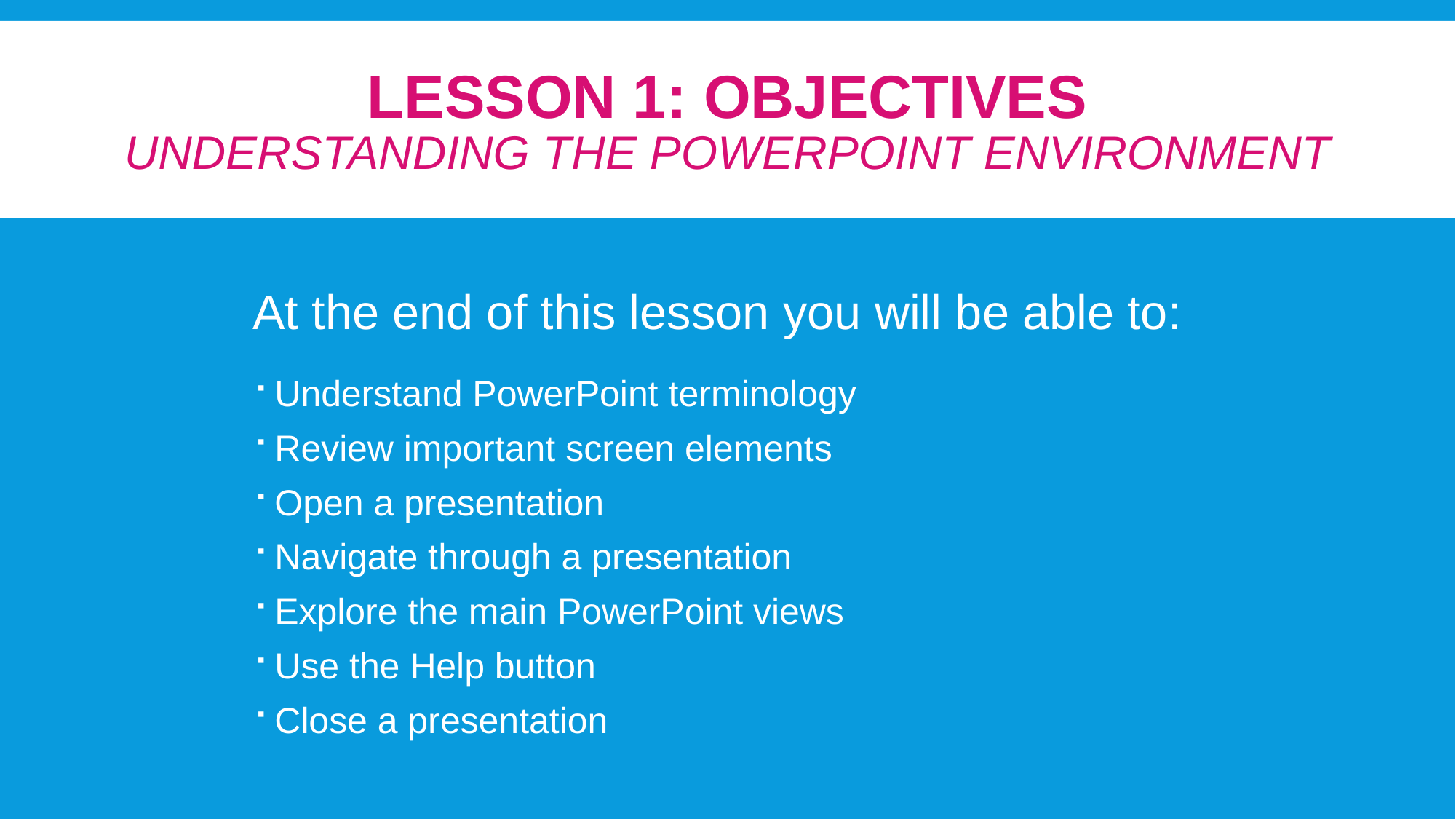

# Lesson 1: Objectives Understanding the PowerPoint Environment
At the end of this lesson you will be able to:
Understand PowerPoint terminology
Review important screen elements
Open a presentation
Navigate through a presentation
Explore the main PowerPoint views
Use the Help button
Close a presentation